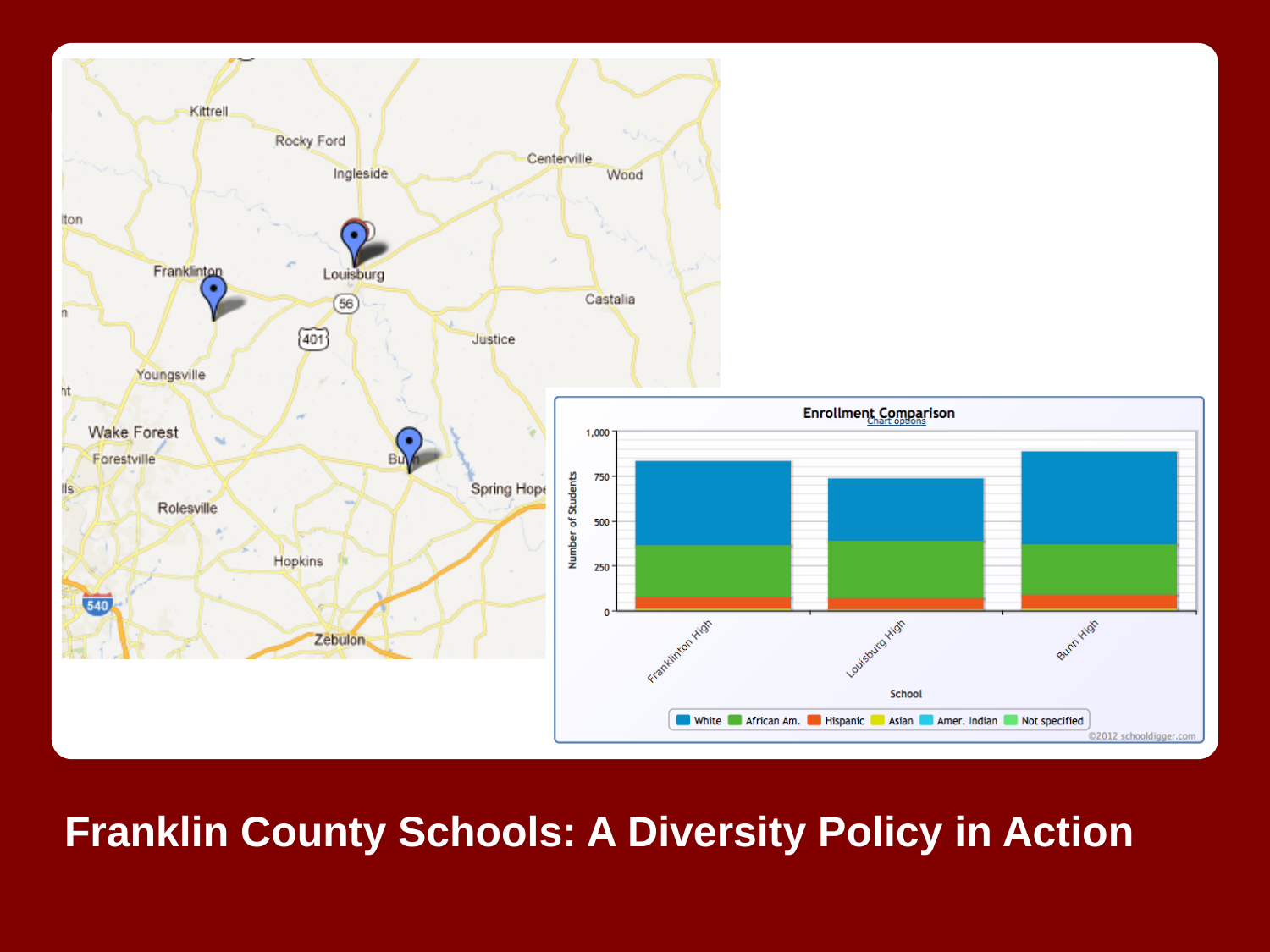

Franklin County Schools: A Diversity Policy in Action